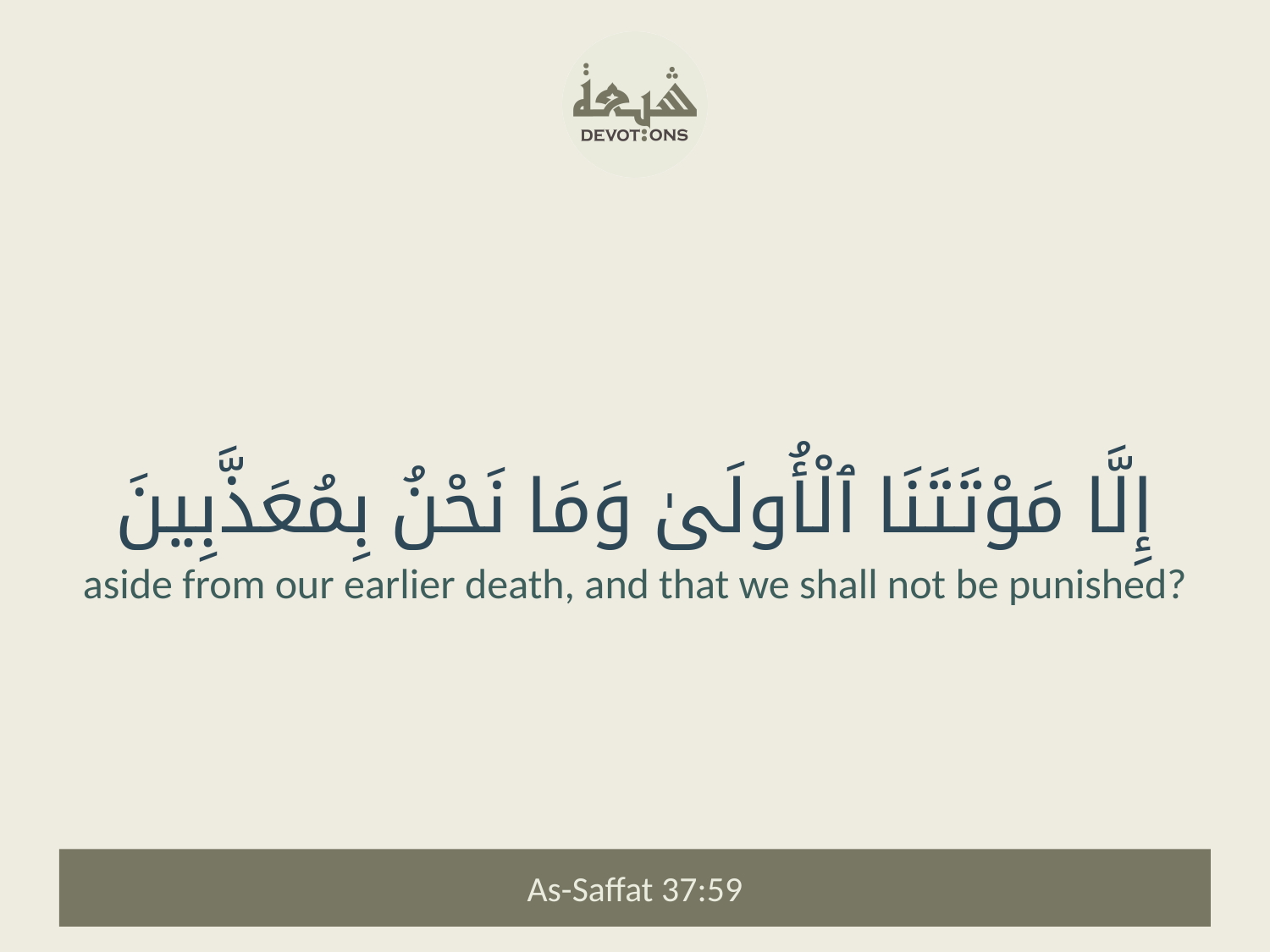

إِلَّا مَوْتَتَنَا ٱلْأُولَىٰ وَمَا نَحْنُ بِمُعَذَّبِينَ
aside from our earlier death, and that we shall not be punished?
As-Saffat 37:59